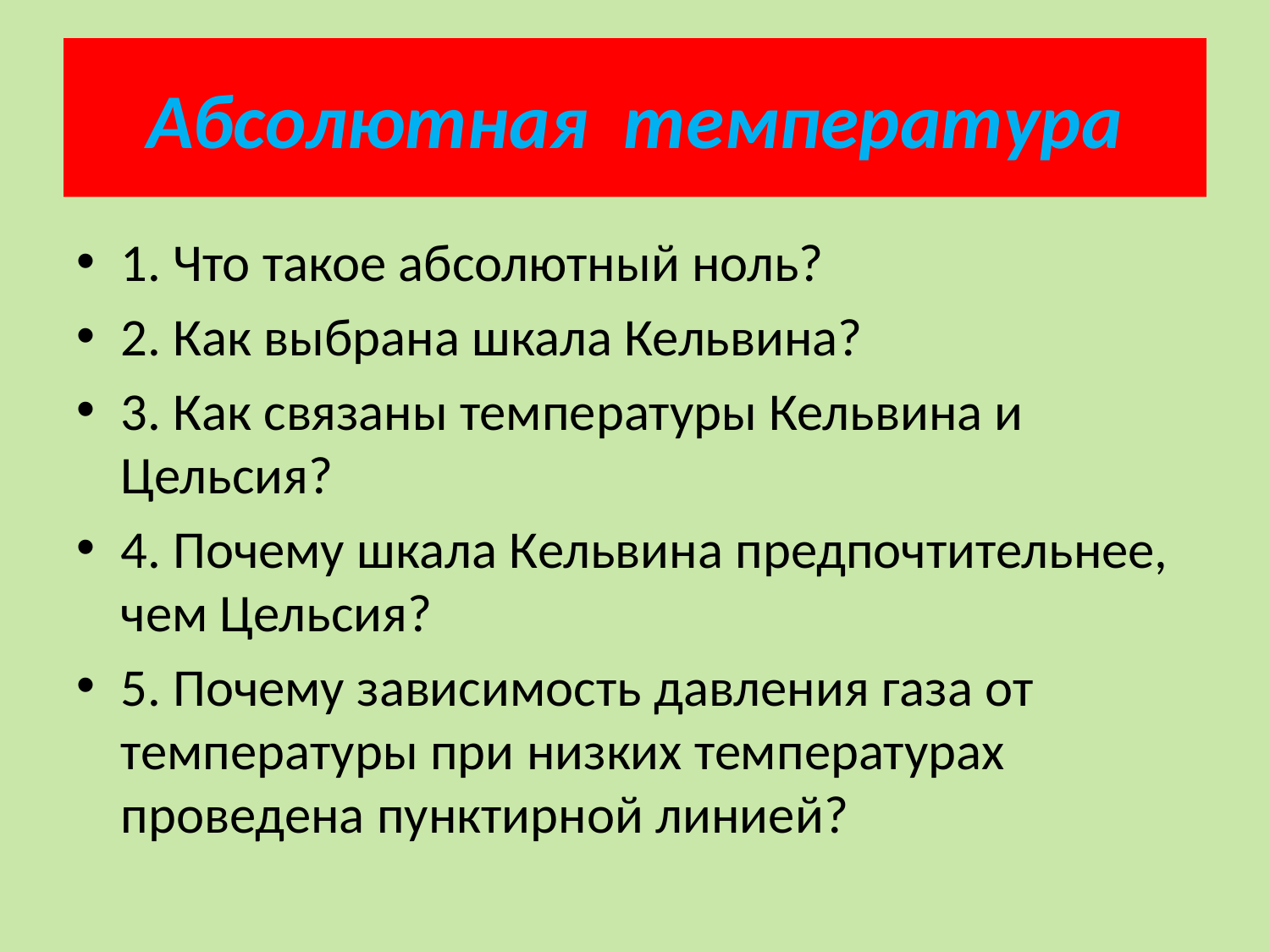

# Абсолютная  температура
1. Что такое абсолютный ноль?
2. Как выбрана шкала Кельвина?
3. Как связаны температуры Кельвина и Цельсия?
4. Почему шкала Кельвина предпочтительнее, чем Цельсия?
5. Почему зависимость давления газа от температуры при низких температурах проведена пунктирной линией?